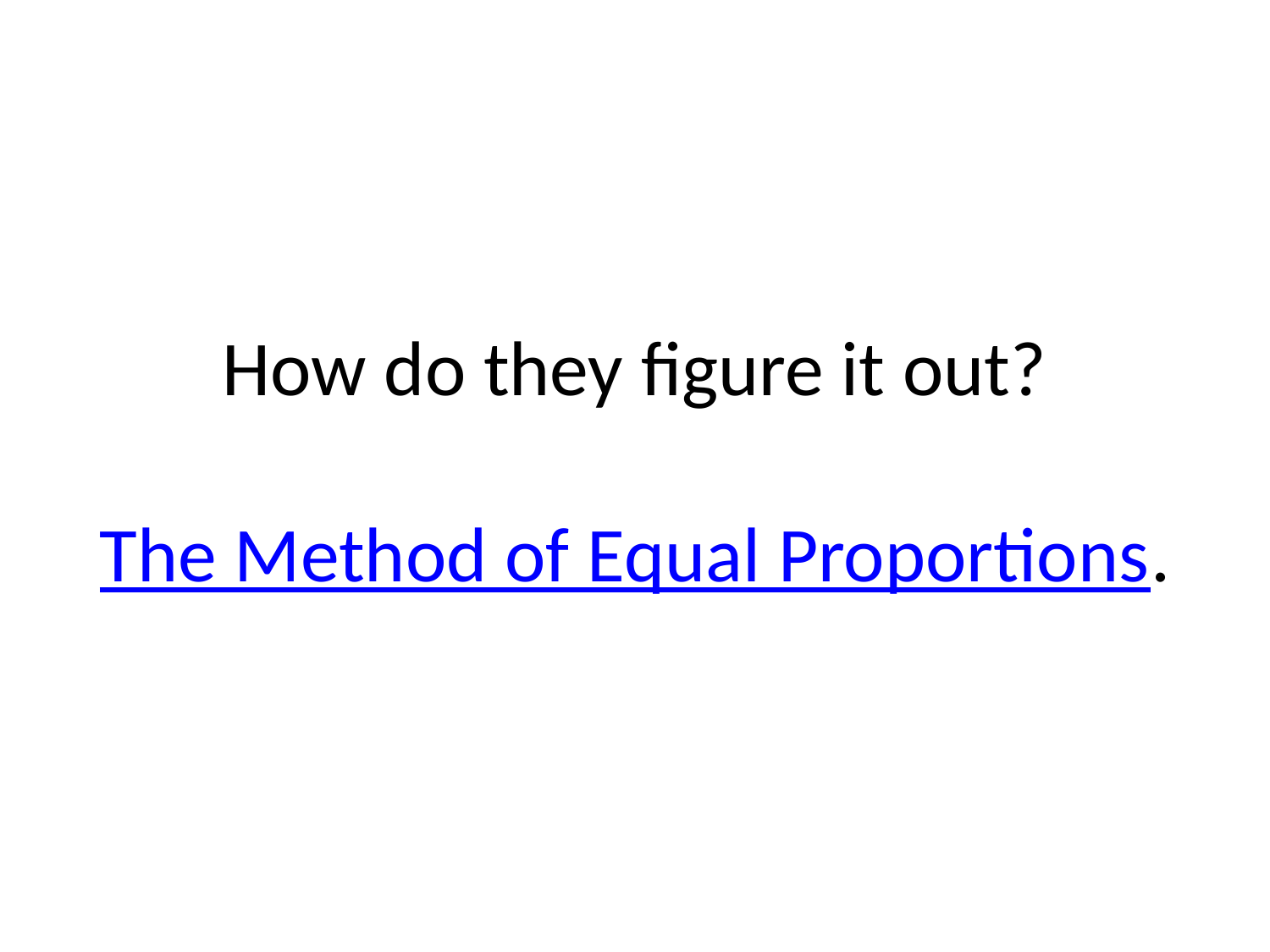

# How do they figure it out? The Method of Equal Proportions.